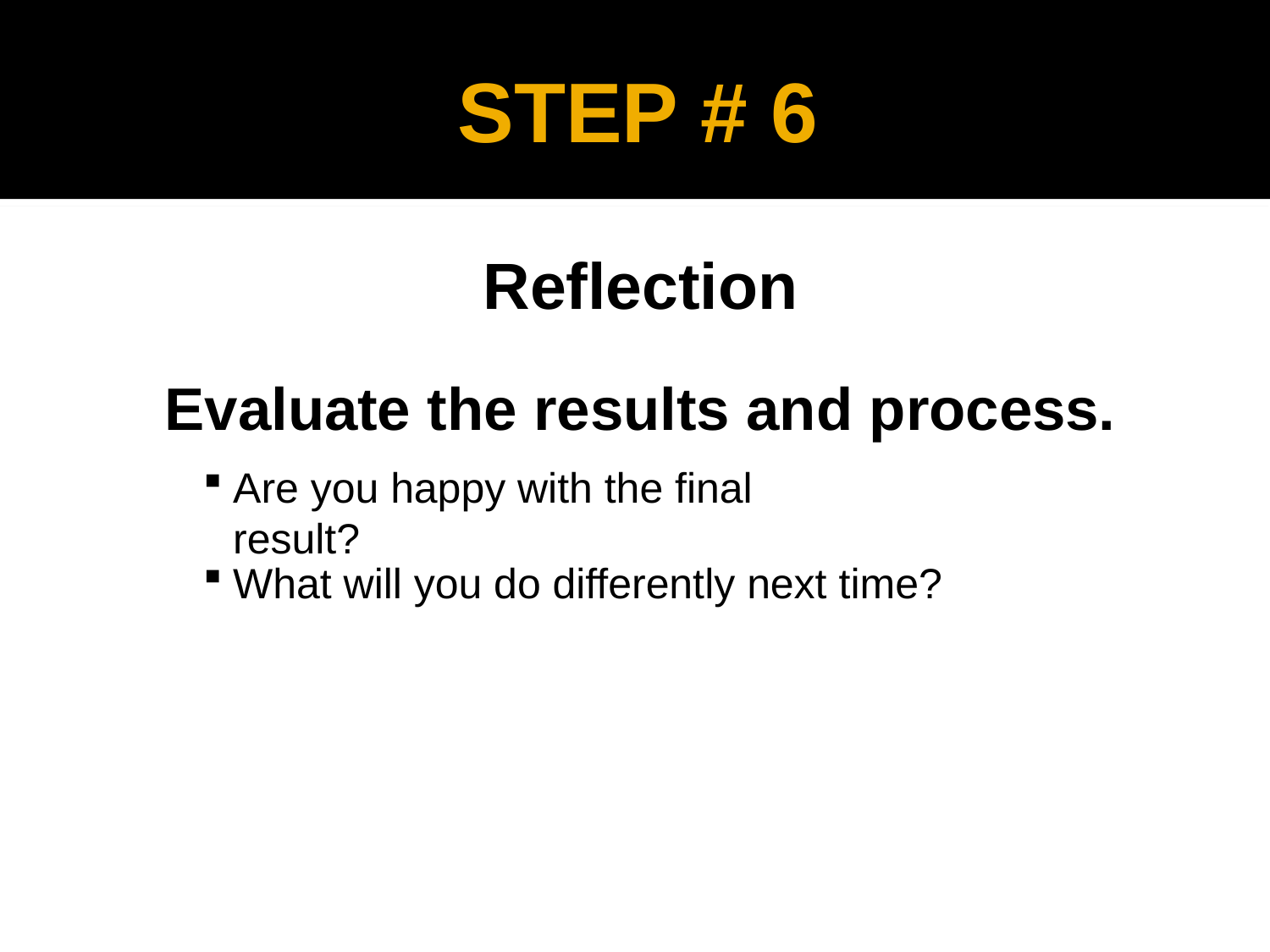

# STEP # 6
Reflection

Evaluate the results and process.

Are you happy with the final result?
What will you do differently next time?